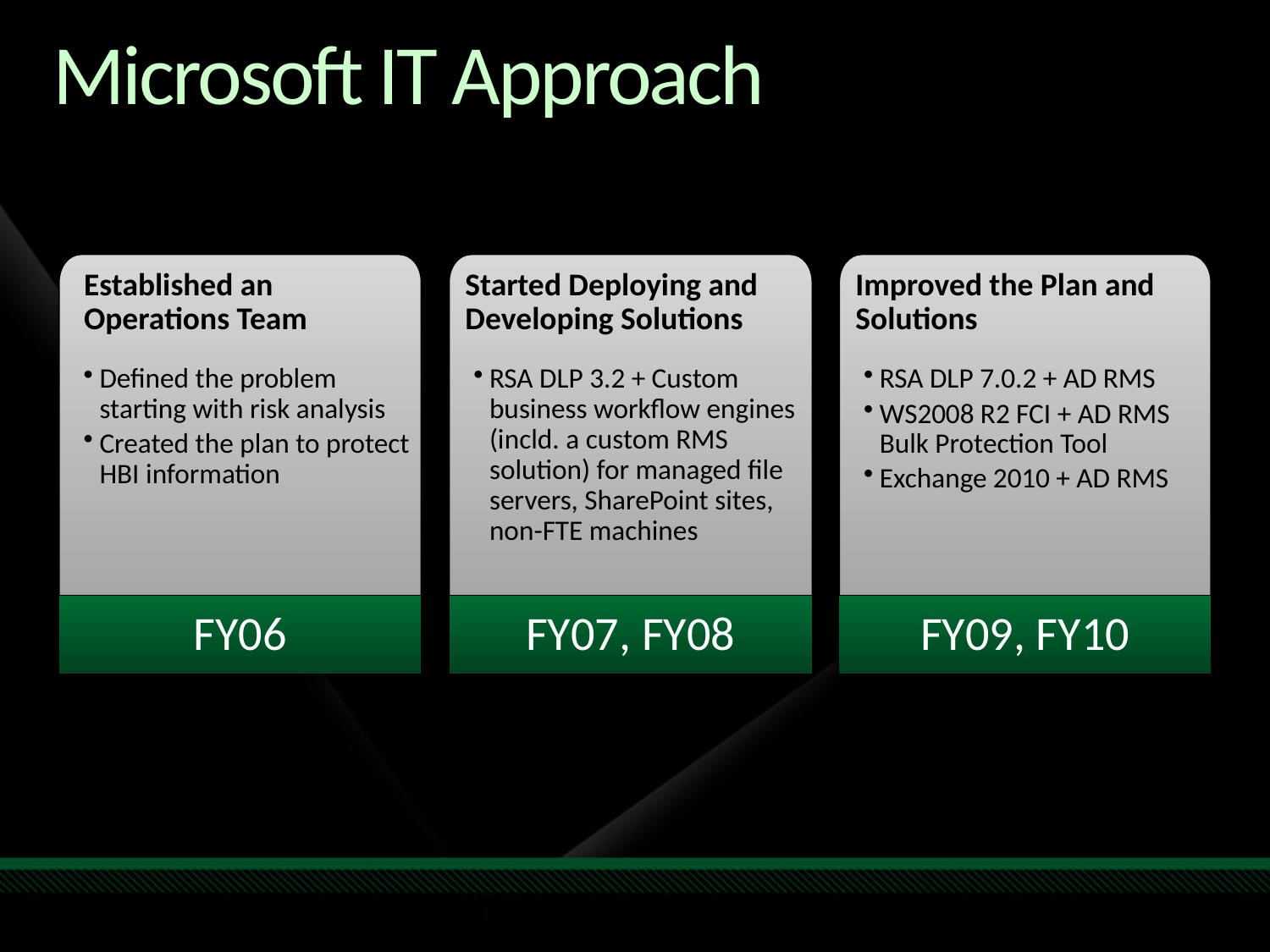

# Microsoft IT Approach
Established an Operations Team

Defined the problem starting with risk analysis
Created the plan to protect HBI information
Started Deploying and Developing Solutions

RSA DLP 3.2 + Custom business workflow engines (incld. a custom RMS solution) for managed file servers, SharePoint sites, non-FTE machines
Improved the Plan and Solutions

RSA DLP 7.0.2 + AD RMS
WS2008 R2 FCI + AD RMS Bulk Protection Tool
Exchange 2010 + AD RMS
FY06
FY07, FY08
FY09, FY10